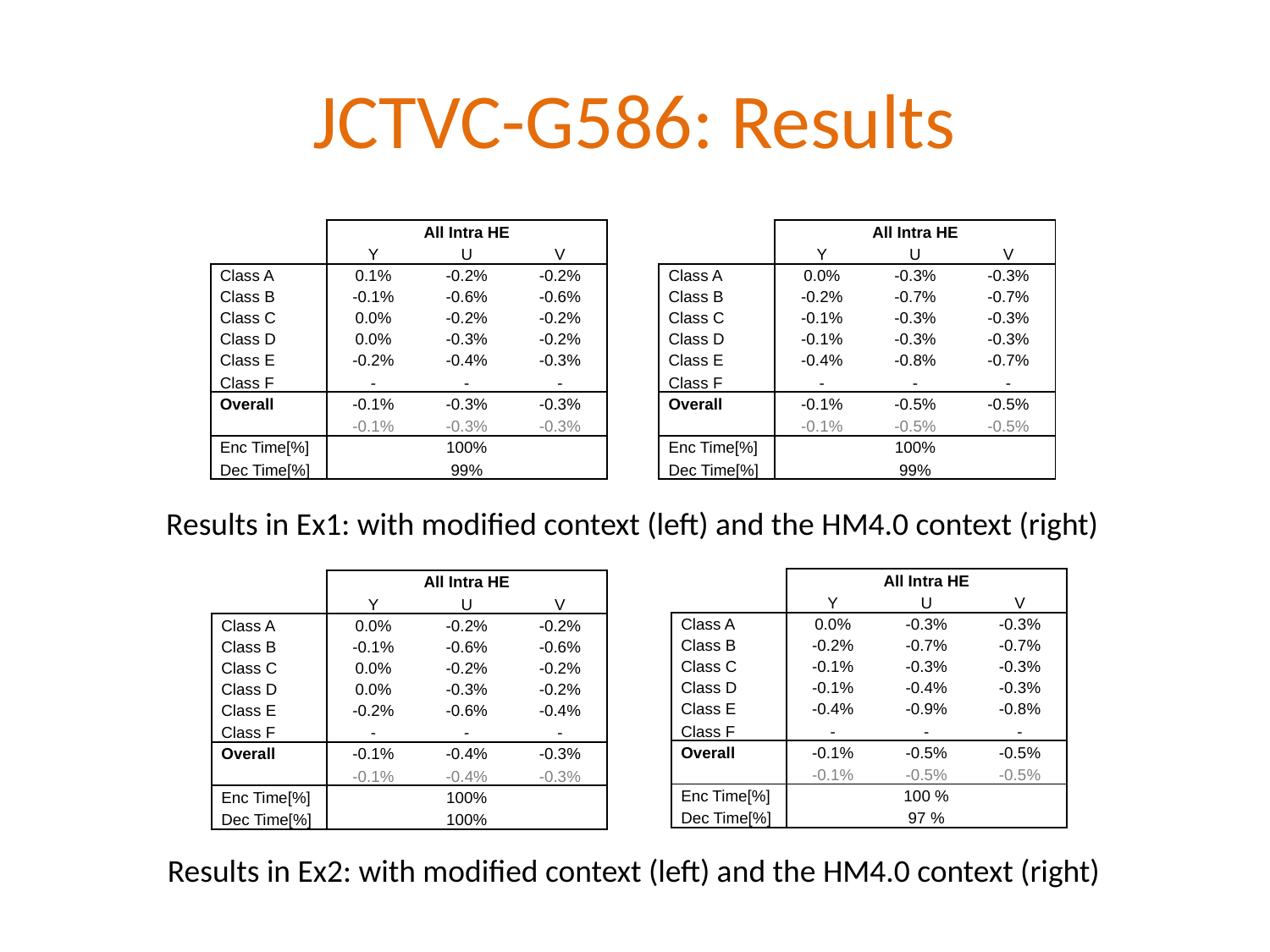

# JCTVC-G586: Results
|  | All Intra HE |  |  |
| --- | --- | --- | --- |
|  | Y | U | V |
| Class A | 0.1% | -0.2% | -0.2% |
| Class B | -0.1% | -0.6% | -0.6% |
| Class C | 0.0% | -0.2% | -0.2% |
| Class D | 0.0% | -0.3% | -0.2% |
| Class E | -0.2% | -0.4% | -0.3% |
| Class F | - | - | - |
| Overall | -0.1% | -0.3% | -0.3% |
|  | -0.1% | -0.3% | -0.3% |
| Enc Time[%] | 100% |  |  |
| Dec Time[%] | 99% |  |  |
|  | All Intra HE |  |  |
| --- | --- | --- | --- |
|  | Y | U | V |
| Class A | 0.0% | -0.3% | -0.3% |
| Class B | -0.2% | -0.7% | -0.7% |
| Class C | -0.1% | -0.3% | -0.3% |
| Class D | -0.1% | -0.3% | -0.3% |
| Class E | -0.4% | -0.8% | -0.7% |
| Class F | - | - | - |
| Overall | -0.1% | -0.5% | -0.5% |
|  | -0.1% | -0.5% | -0.5% |
| Enc Time[%] | 100% |  |  |
| Dec Time[%] | 99% |  |  |

Results in Ex1: with modified context (left) and the HM4.0 context (right)
|  | All Intra HE |  |  |
| --- | --- | --- | --- |
|  | Y | U | V |
| Class A | 0.0% | -0.3% | -0.3% |
| Class B | -0.2% | -0.7% | -0.7% |
| Class C | -0.1% | -0.3% | -0.3% |
| Class D | -0.1% | -0.4% | -0.3% |
| Class E | -0.4% | -0.9% | -0.8% |
| Class F | - | - | - |
| Overall | -0.1% | -0.5% | -0.5% |
|  | -0.1% | -0.5% | -0.5% |
| Enc Time[%] | 100 % |  |  |
| Dec Time[%] | 97 % |  |  |
|  | All Intra HE |  |  |
| --- | --- | --- | --- |
|  | Y | U | V |
| Class A | 0.0% | -0.2% | -0.2% |
| Class B | -0.1% | -0.6% | -0.6% |
| Class C | 0.0% | -0.2% | -0.2% |
| Class D | 0.0% | -0.3% | -0.2% |
| Class E | -0.2% | -0.6% | -0.4% |
| Class F | - | - | - |
| Overall | -0.1% | -0.4% | -0.3% |
|  | -0.1% | -0.4% | -0.3% |
| Enc Time[%] | 100% |  |  |
| Dec Time[%] | 100% |  |  |
Results in Ex2: with modified context (left) and the HM4.0 context (right)